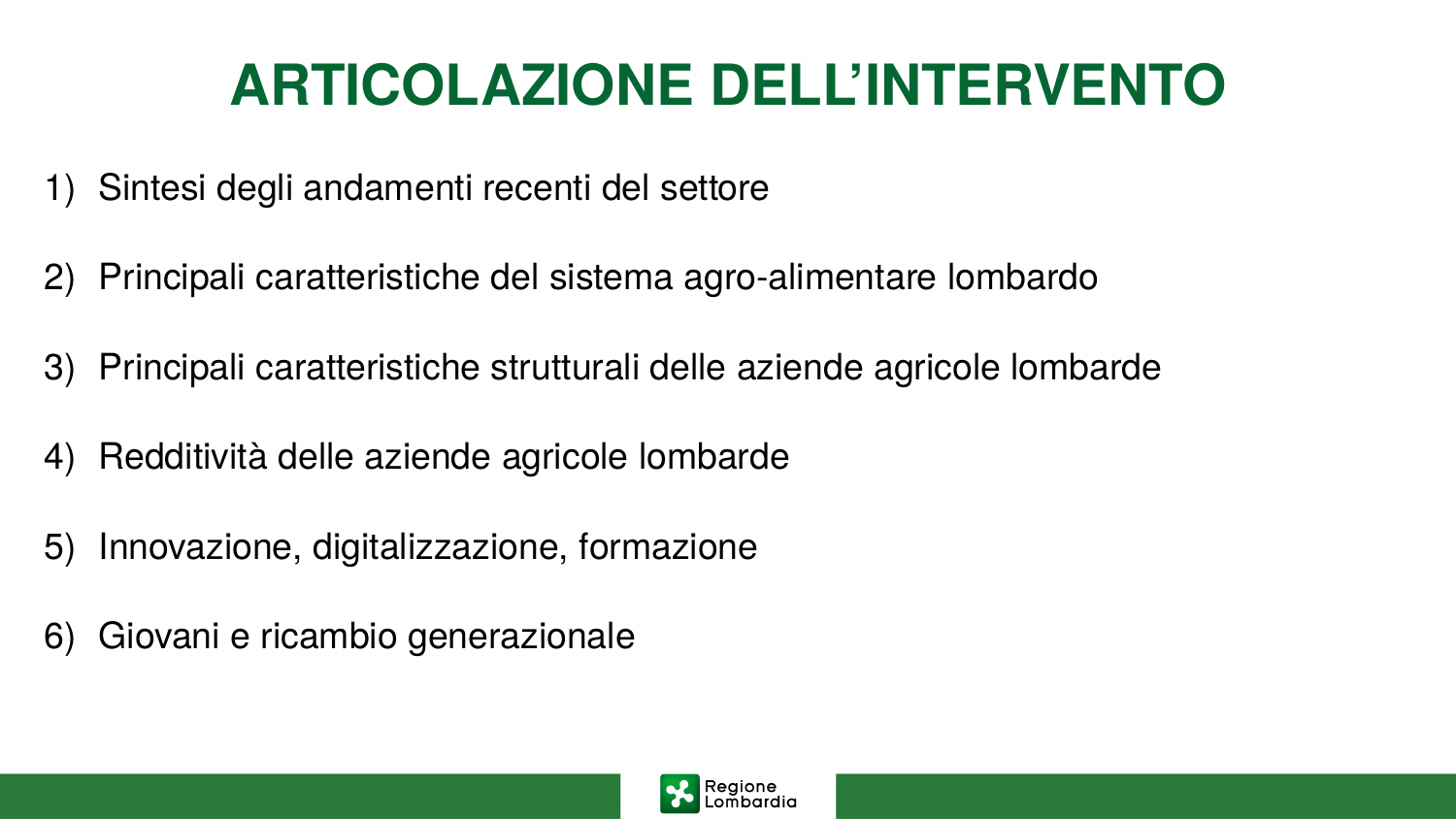

# ARTICOLAZIONE DELL’INTERVENTO
Sintesi degli andamenti recenti del settore
Principali caratteristiche del sistema agro-alimentare lombardo
Principali caratteristiche strutturali delle aziende agricole lombarde
Redditività delle aziende agricole lombarde
Innovazione, digitalizzazione, formazione
Giovani e ricambio generazionale